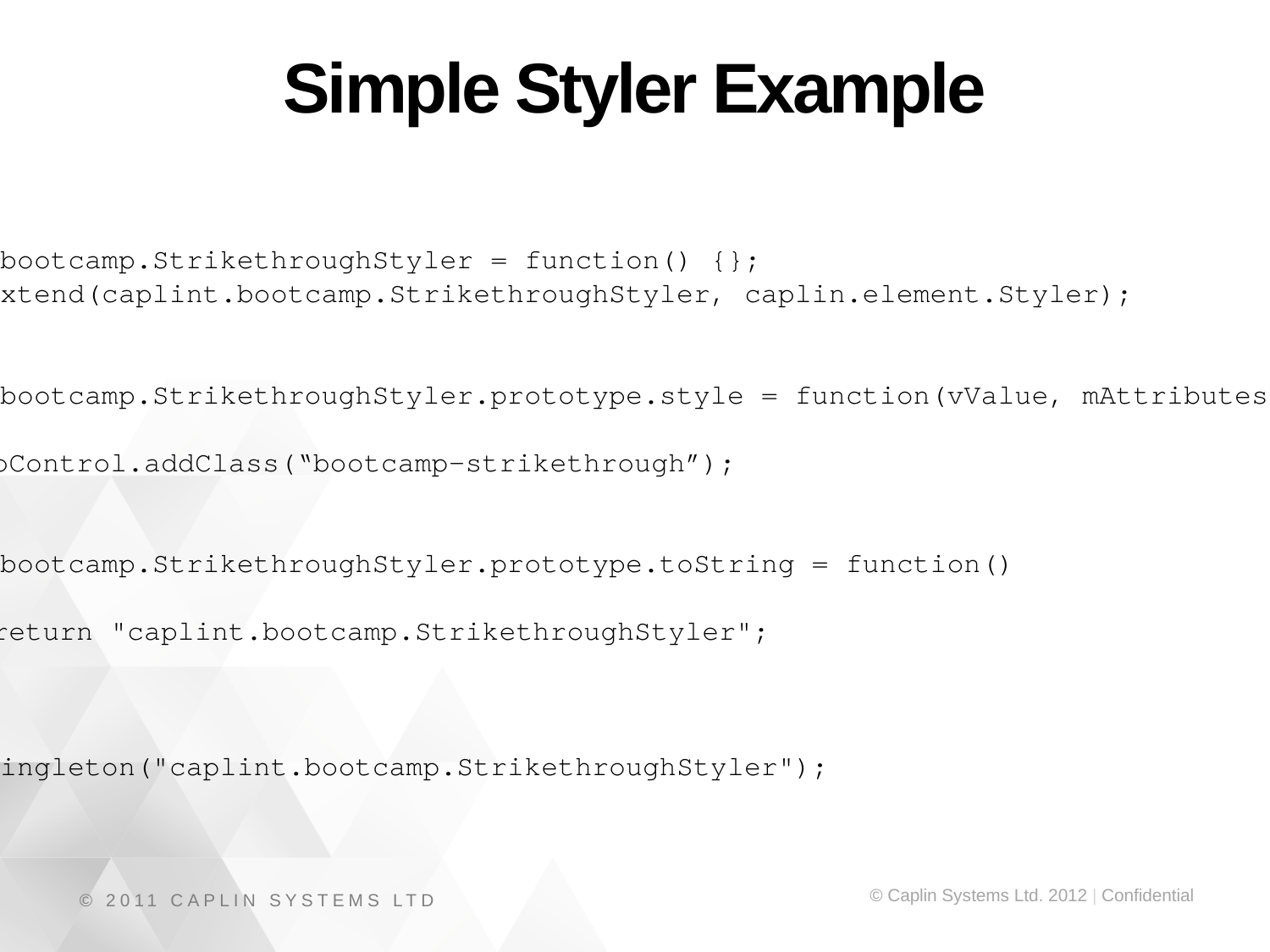

Simple Styler Example
# Grid Component
caplint.bootcamp.StrikethroughStyler = function() {};
caplin.extend(caplint.bootcamp.StrikethroughStyler, caplin.element.Styler);

caplint.bootcamp.StrikethroughStyler.prototype.style = function(vValue, mAttributes, oControl)
{
	oControl.addClass(“bootcamp-strikethrough”);
};

caplint.bootcamp.StrikethroughStyler.prototype.toString = function()
{
	return "caplint.bootcamp.StrikethroughStyler";
};

caplin.singleton("caplint.bootcamp.StrikethroughStyler");
© 2011 CAPLIN SYSTEMS LTD